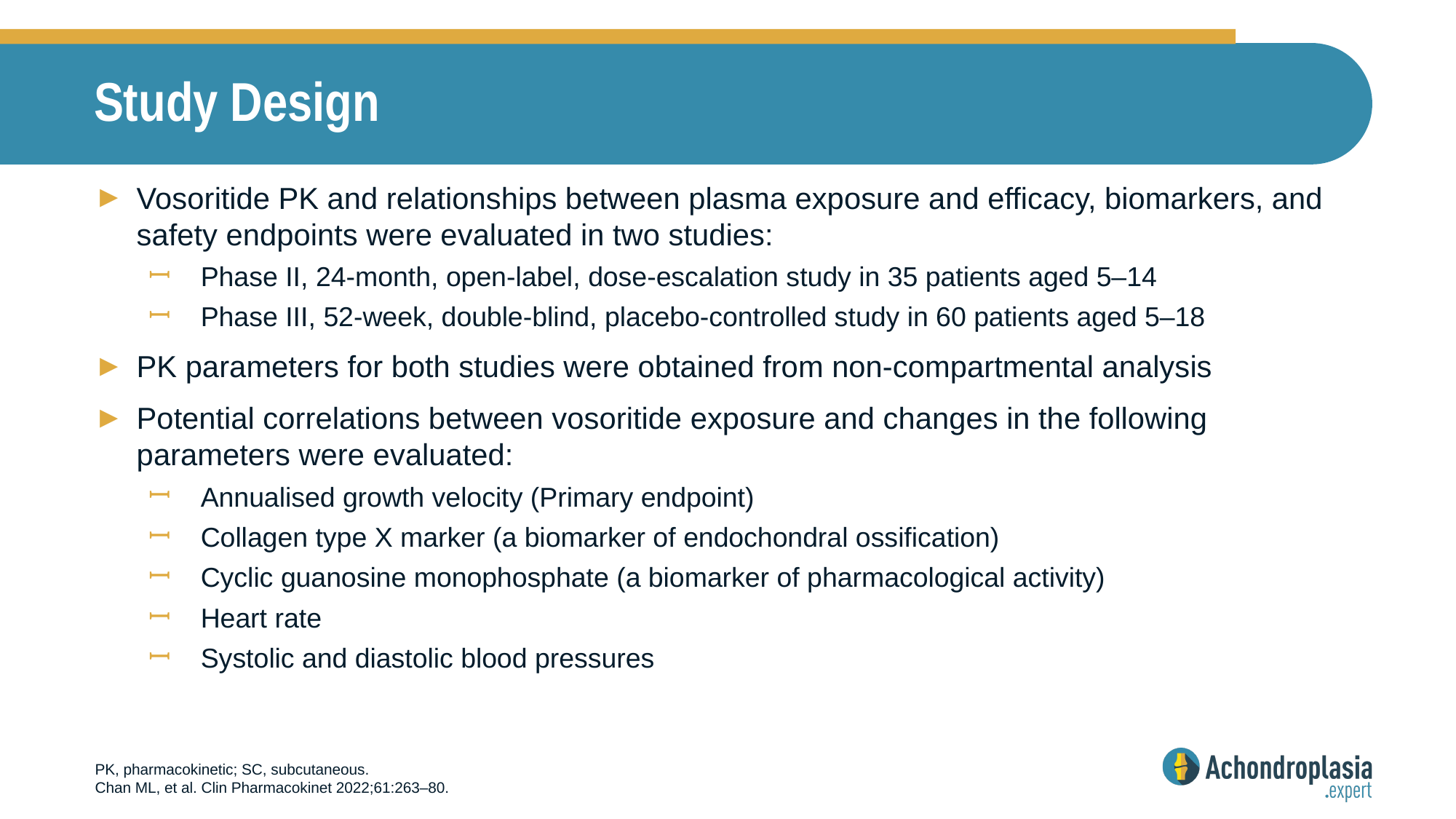

# Study Design
Vosoritide PK and relationships between plasma exposure and efficacy, biomarkers, and safety endpoints were evaluated in two studies:
Phase II, 24-month, open-label, dose-escalation study in 35 patients aged 5–14
Phase III, 52-week, double-blind, placebo-controlled study in 60 patients aged 5–18
PK parameters for both studies were obtained from non-compartmental analysis
Potential correlations between vosoritide exposure and changes in the following parameters were evaluated:
Annualised growth velocity (Primary endpoint)
Collagen type X marker (a biomarker of endochondral ossification)
Cyclic guanosine monophosphate (a biomarker of pharmacological activity)
Heart rate
Systolic and diastolic blood pressures
PK, pharmacokinetic; SC, subcutaneous.
Chan ML, et al. Clin Pharmacokinet 2022;61:263–80.